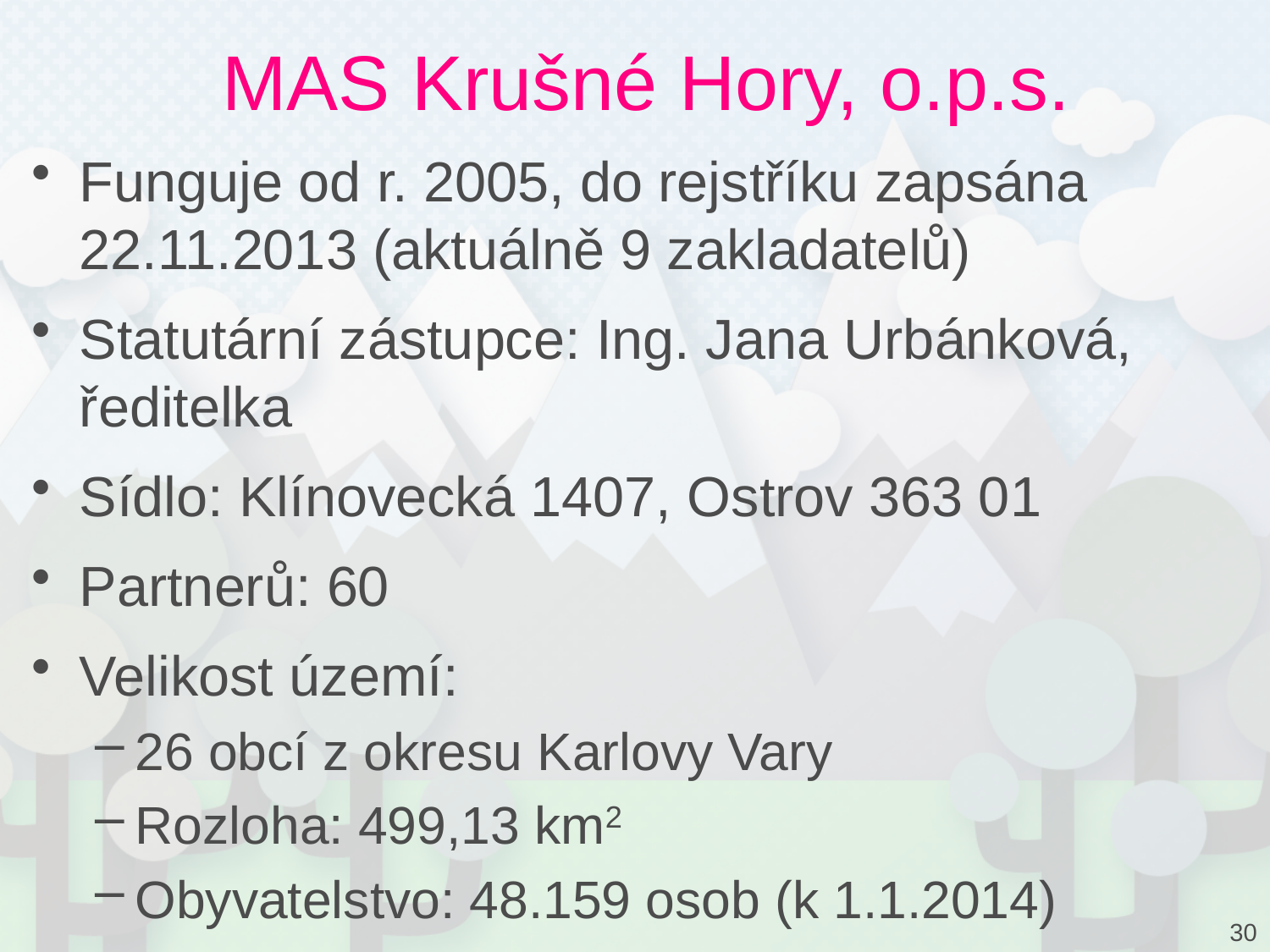

# MAS Krušné Hory, o.p.s.

Funguje od r. 2005, do rejstříku zapsána 22.11.2013 (aktuálně 9 zakladatelů)
Statutární zástupce: Ing. Jana Urbánková, ředitelka
Sídlo: Klínovecká 1407, Ostrov 363 01
Partnerů: 60
Velikost území:
26 obcí z okresu Karlovy Vary
Rozloha: 499,13 km2
Obyvatelstvo: 48.159 osob (k 1.1.2014)

30